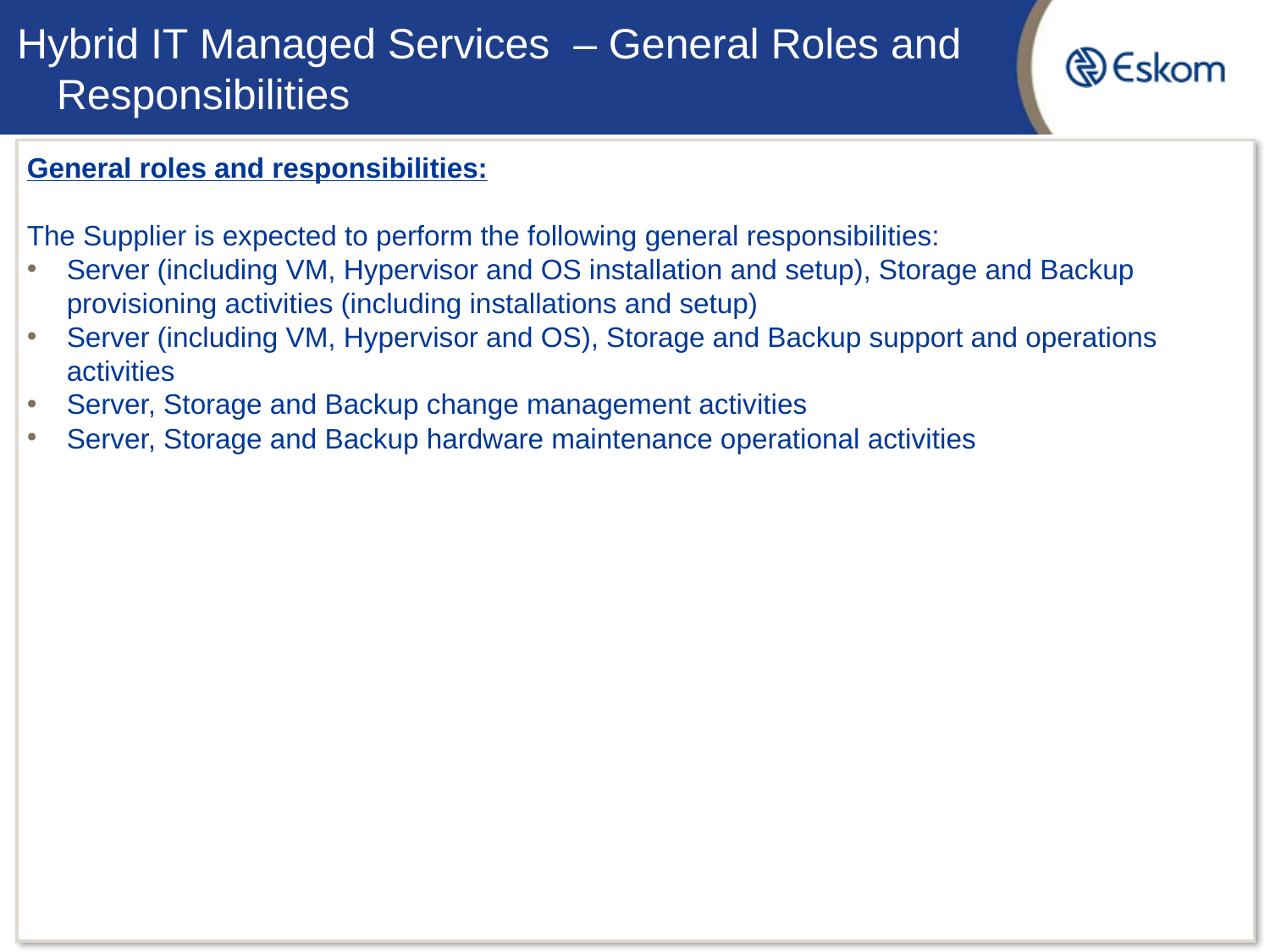

# Hybrid IT Managed Services  – General Roles and Responsibilities
General roles and responsibilities:

The Supplier is expected to perform the following general responsibilities:
Server (including VM, Hypervisor and OS installation and setup), Storage and Backup provisioning activities (including installations and setup)
Server (including VM, Hypervisor and OS), Storage and Backup support and operations activities
Server, Storage and Backup change management activities
Server, Storage and Backup hardware maintenance operational activities